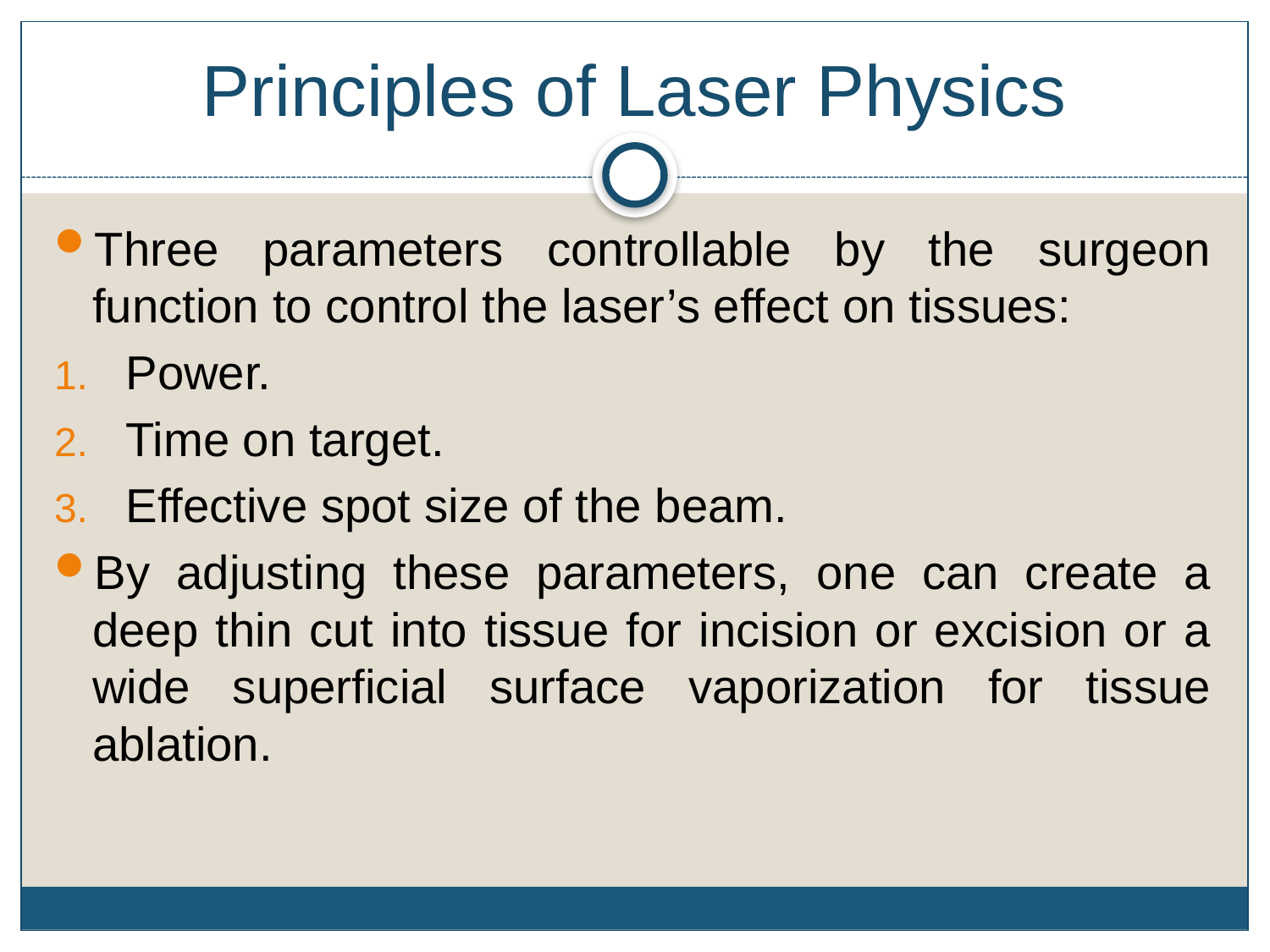

# Principles of Laser Physics
Three parameters controllable by the surgeon function to control the laser’s effect on tissues:
Power.
Time on target.
Effective spot size of the beam.
By adjusting these parameters, one can create a deep thin cut into tissue for incision or excision or a wide superficial surface vaporization for tissue ablation.